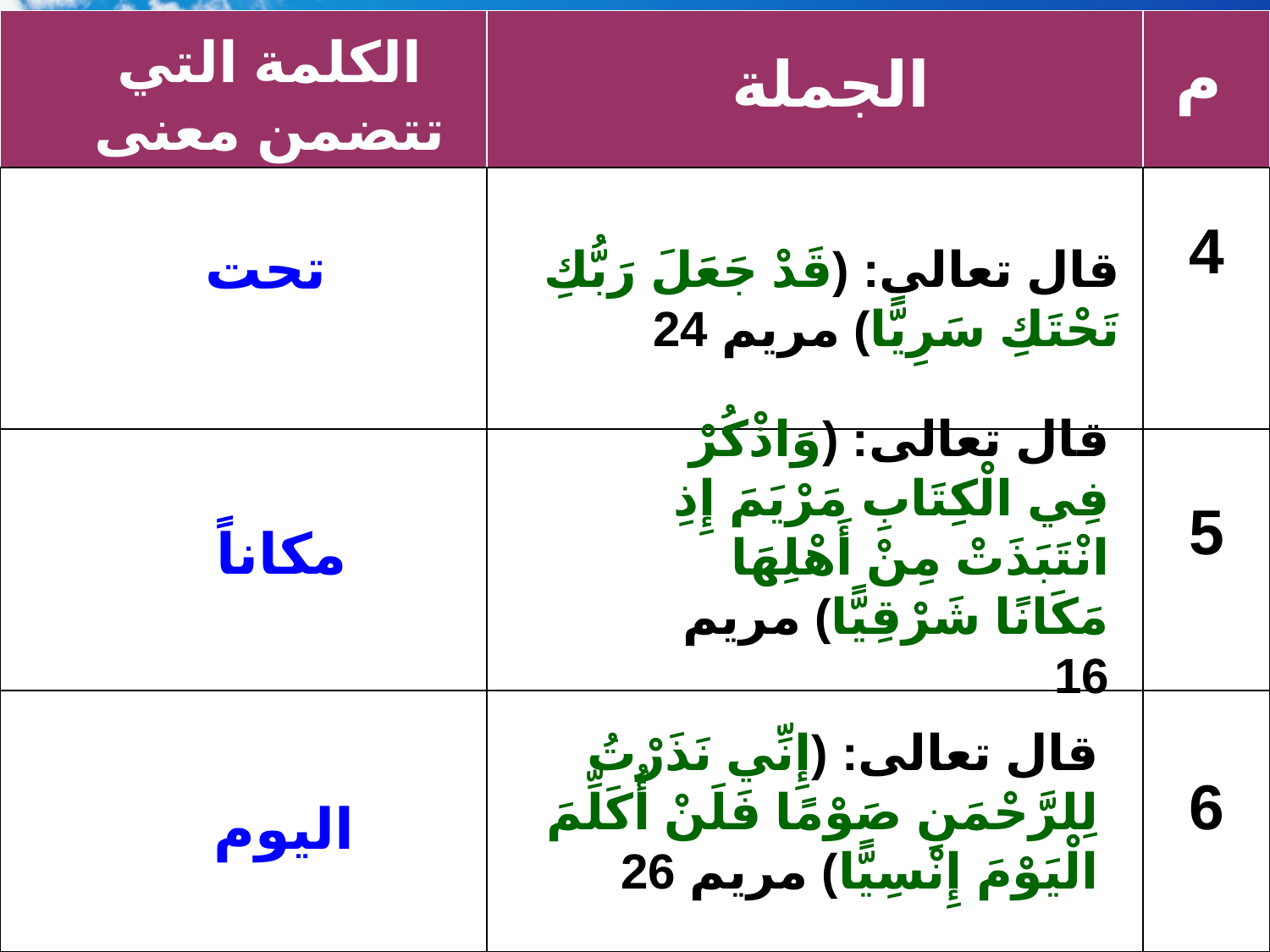

|  |  |  |
| --- | --- | --- |
|  |  |  |
|  |  |  |
|  |  |  |
الكلمة التي تتضمن معنى (في)
م
الجملة
4
تحت
قال تعالى: (قَدْ جَعَلَ رَبُّكِ تَحْتَكِ سَرِيًّا) مريم 24
قال تعالى: (وَاذْكُرْ فِي الْكِتَابِ مَرْيَمَ إِذِ انْتَبَذَتْ مِنْ أَهْلِهَا مَكَانًا شَرْقِيًّا) مريم 16
5
مكاناً
قال تعالى: (إِنِّي نَذَرْتُ لِلرَّحْمَنِ صَوْمًا فَلَنْ أُكَلِّمَ الْيَوْمَ إِنْسِيًّا) مريم 26
6
اليوم